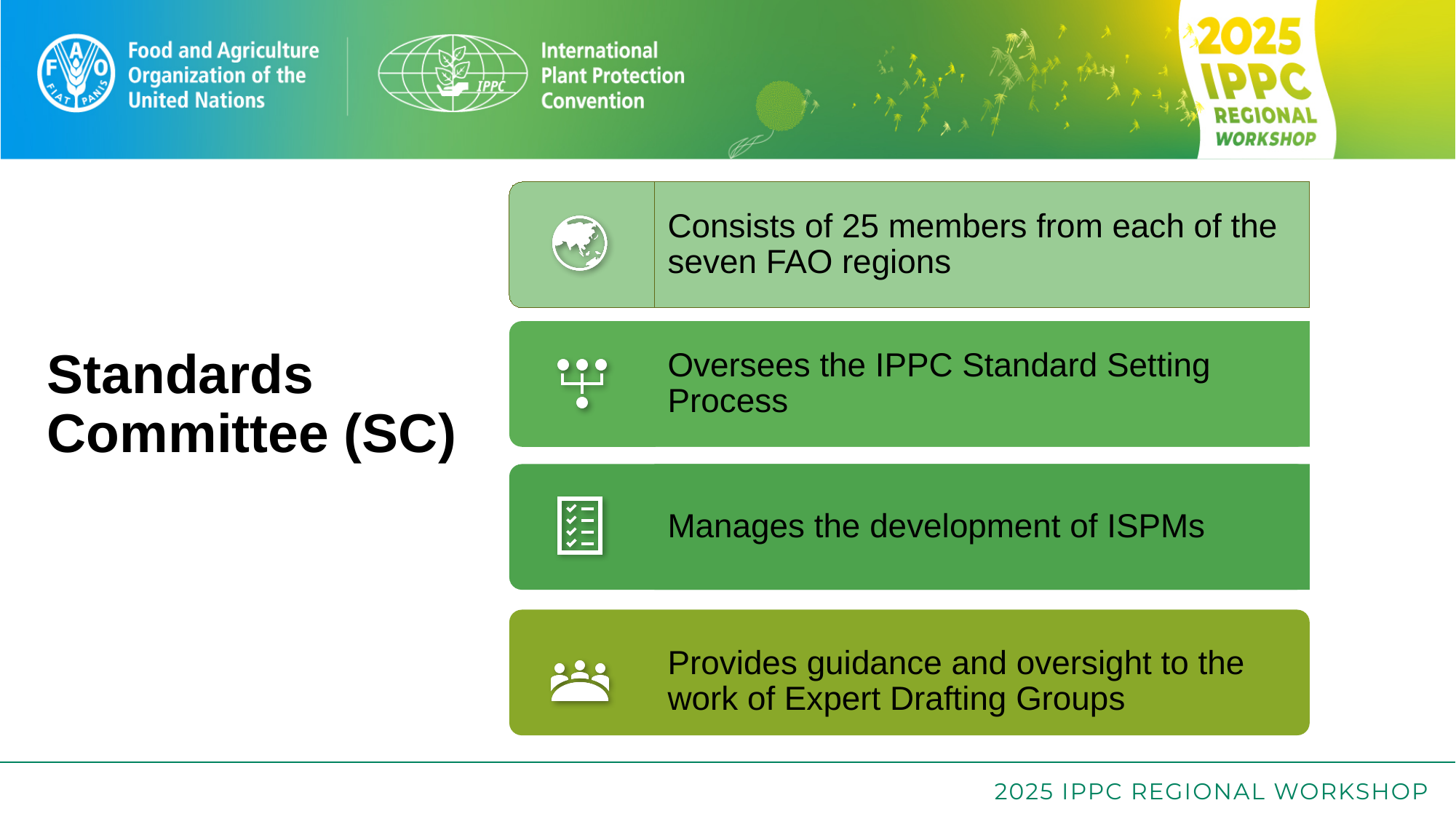

Consists of 25 members from each of the seven FAO regions
Oversees the IPPC Standard Setting Process
Manages the development of ISPMs
Provides guidance and oversight to the work of Expert Drafting Groups
# Standards Committee (SC)